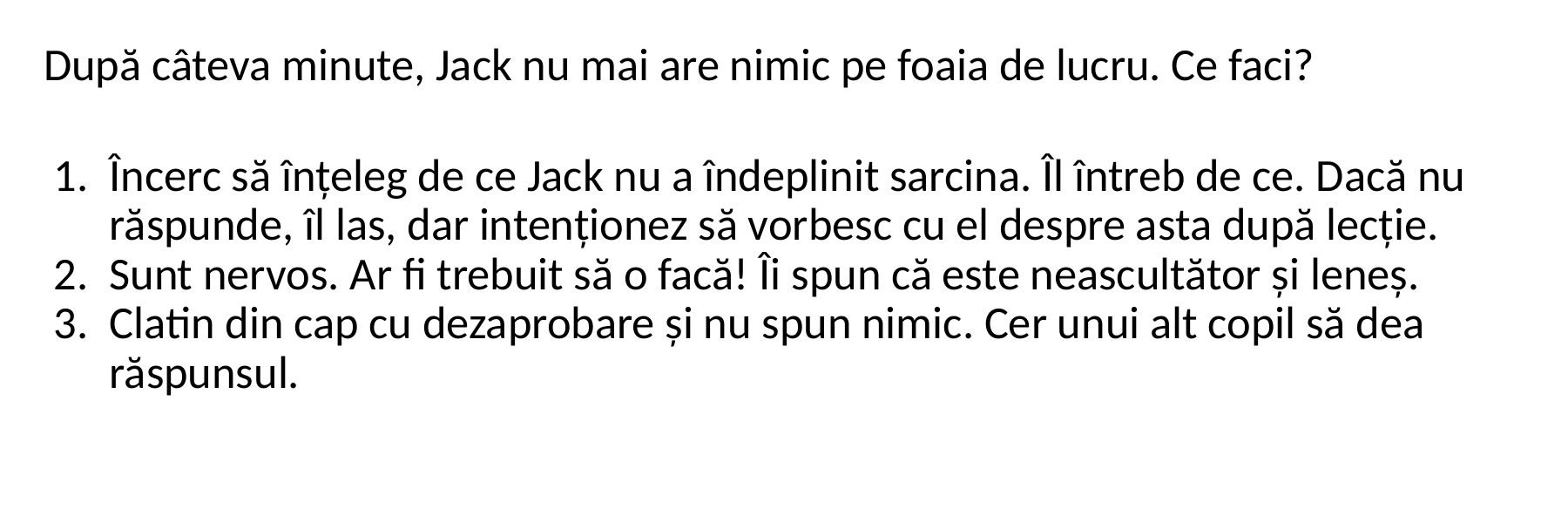

După câteva minute, Jack nu mai are nimic pe foaia de lucru. Ce faci?

Încerc să înțeleg de ce Jack nu a îndeplinit sarcina. Îl întreb de ce. Dacă nu răspunde, îl las, dar intenționez să vorbesc cu el despre asta după lecție.
Sunt nervos. Ar fi trebuit să o facă! Îi spun că este neascultător și leneș.
Clatin din cap cu dezaprobare și nu spun nimic. Cer unui alt copil să dea răspunsul.